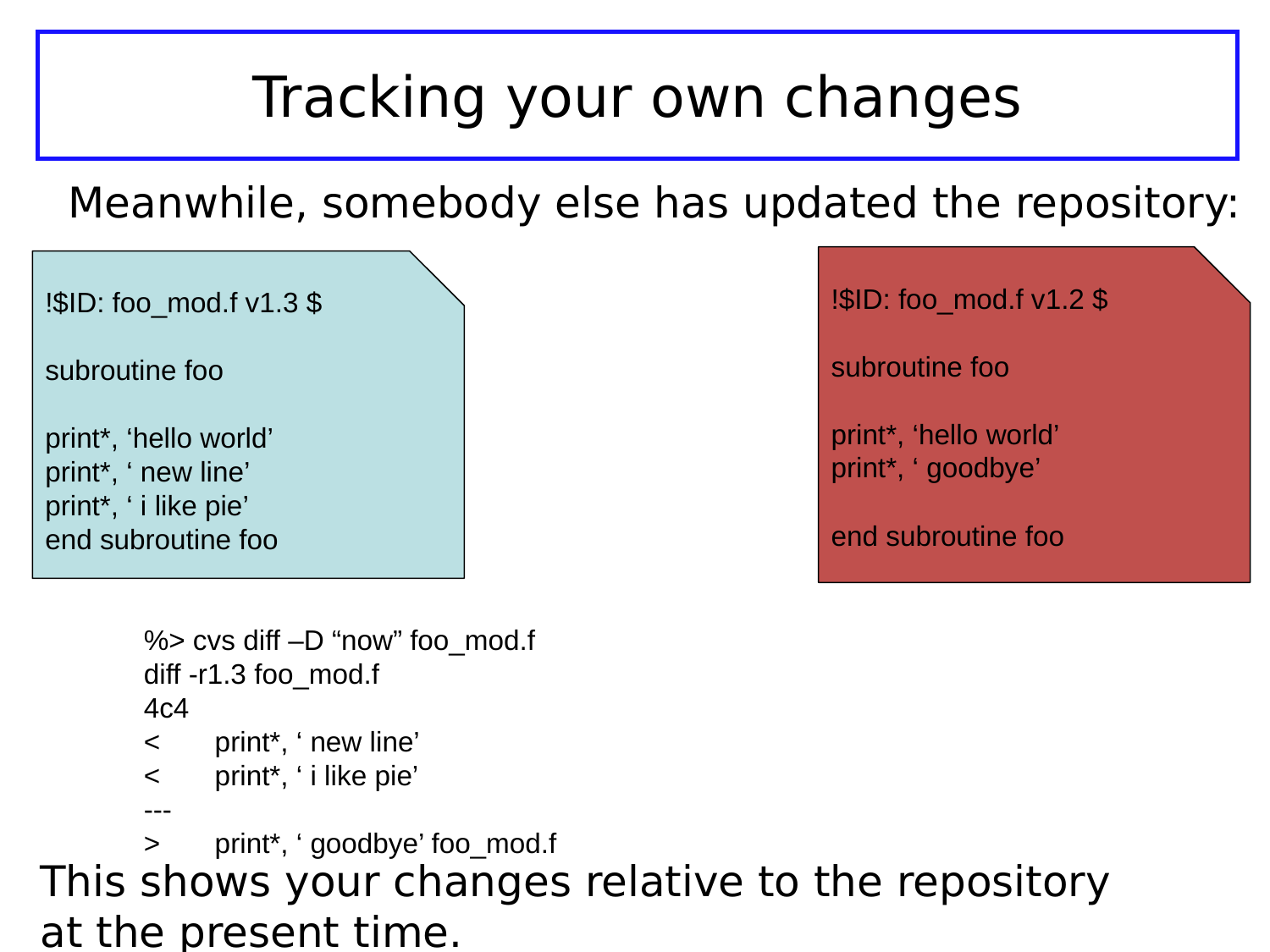

# Tracking your own changes
Meanwhile, somebody else has updated the repository:
!$ID: foo_mod.f v1.2 $

subroutine foo

print*, ‘hello world’
print*, ‘ goodbye’

end subroutine foo
!$ID: foo_mod.f v1.3 $

subroutine foo

print*, ‘hello world’
print*, ‘ new line’
print*, ‘ i like pie’
end subroutine foo

%> cvs diff –D “now” foo_mod.f
diff -r1.3 foo_mod.f
4c4
<       print*, ‘ new line’
<       print*, ‘ i like pie’
---
>       print*, ‘ goodbye’ foo_mod.f
This shows your changes relative to the repository
at the present time.